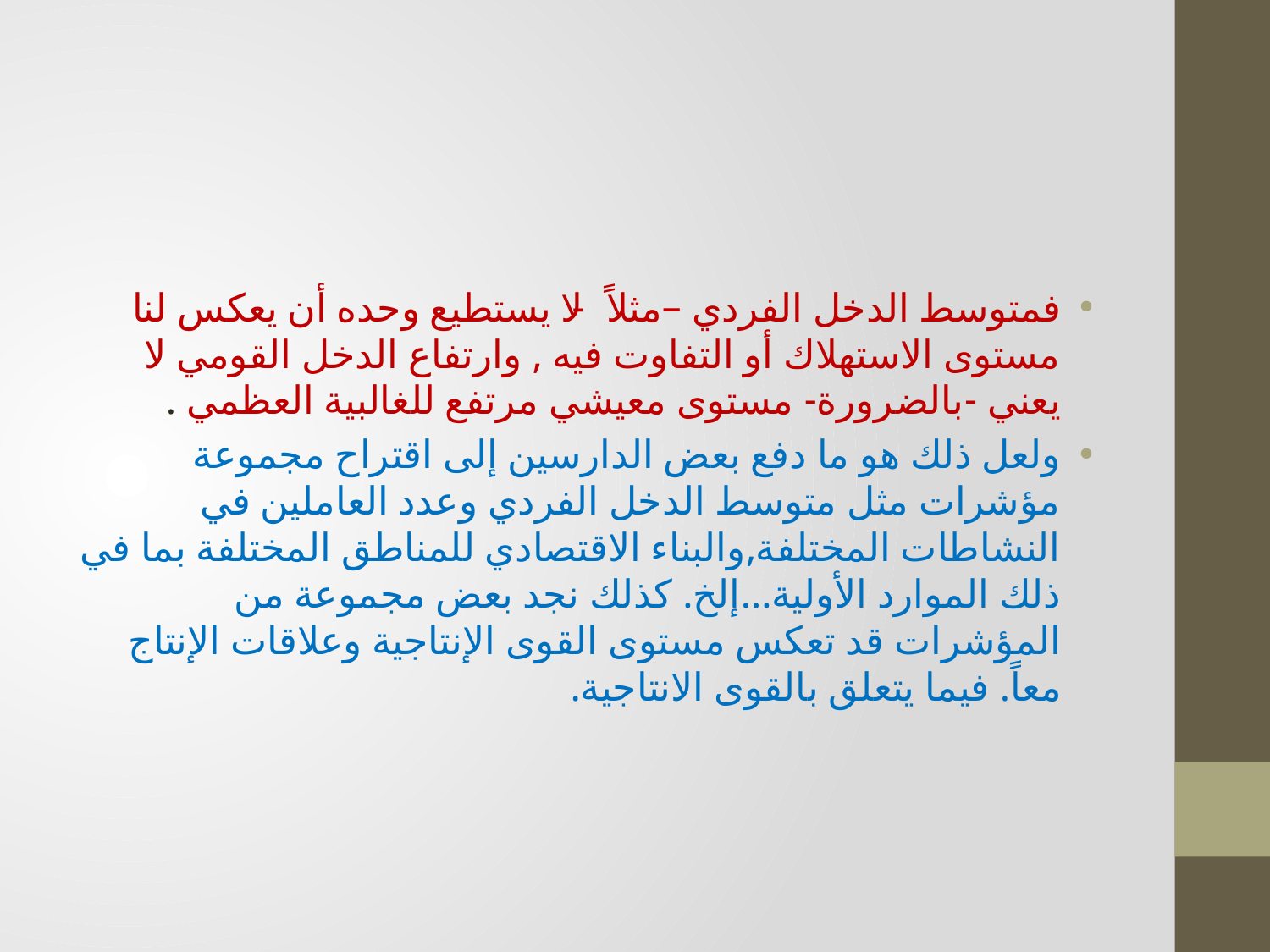

#

فمتوسط الدخل الفردي –مثلاً- لا يستطيع وحده أن يعكس لنا مستوى الاستهلاك أو التفاوت فيه , وارتفاع الدخل القومي لا يعني -بالضرورة- مستوى معيشي مرتفع للغالبية العظمي .
ولعل ذلك هو ما دفع بعض الدارسين إلى اقتراح مجموعة مؤشرات مثل متوسط الدخل الفردي وعدد العاملين في النشاطات المختلفة,والبناء الاقتصادي للمناطق المختلفة بما في ذلك الموارد الأولية...إلخ. كذلك نجد بعض مجموعة من المؤشرات قد تعكس مستوى القوى الإنتاجية وعلاقات الإنتاج معاً. فيما يتعلق بالقوى الانتاجية.